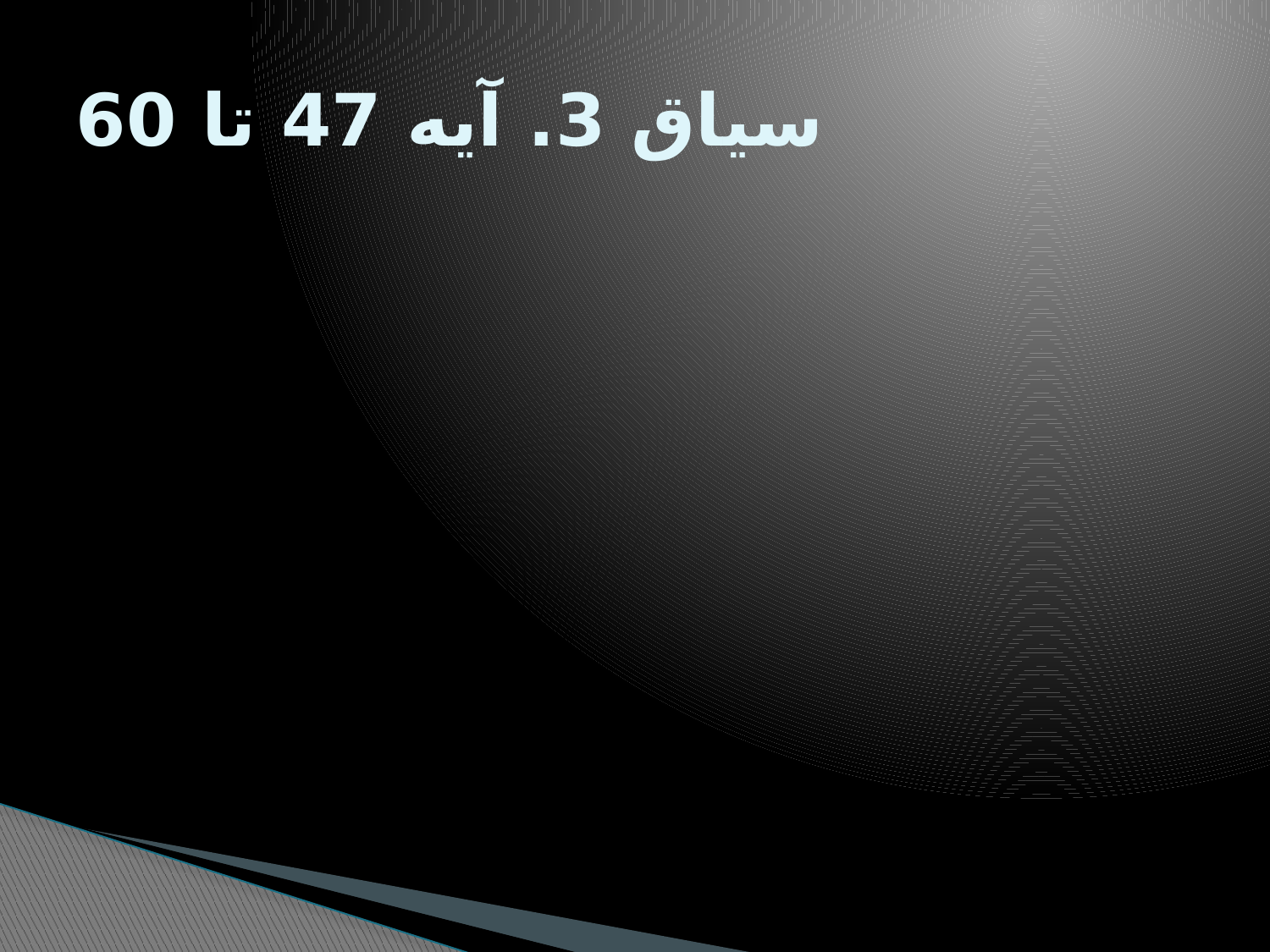

# سیاق 3. آیه 47 تا 60